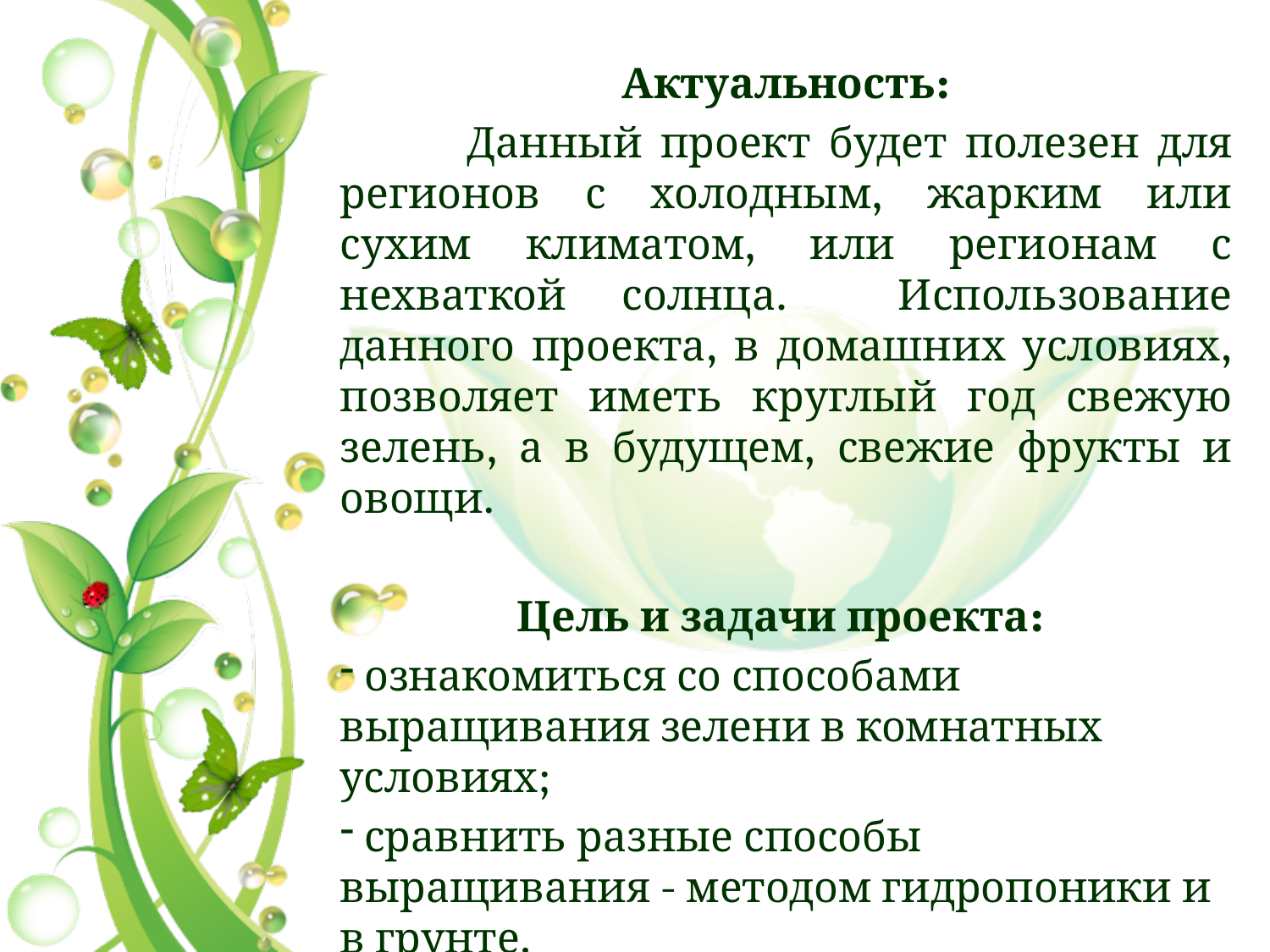

Актуальность:
	Данный проект будет полезен для регионов с холодным, жарким или сухим климатом, или регионам с нехваткой солнца.  Использование данного проекта, в домашних условиях, позволяет иметь круглый год свежую зелень, а в будущем, свежие фрукты и овощи.

Цель и задачи проекта:
 ознакомиться со способами выращивания зелени в комнатных условиях;
 сравнить разные способы выращивания - методом гидропоники и в грунте.